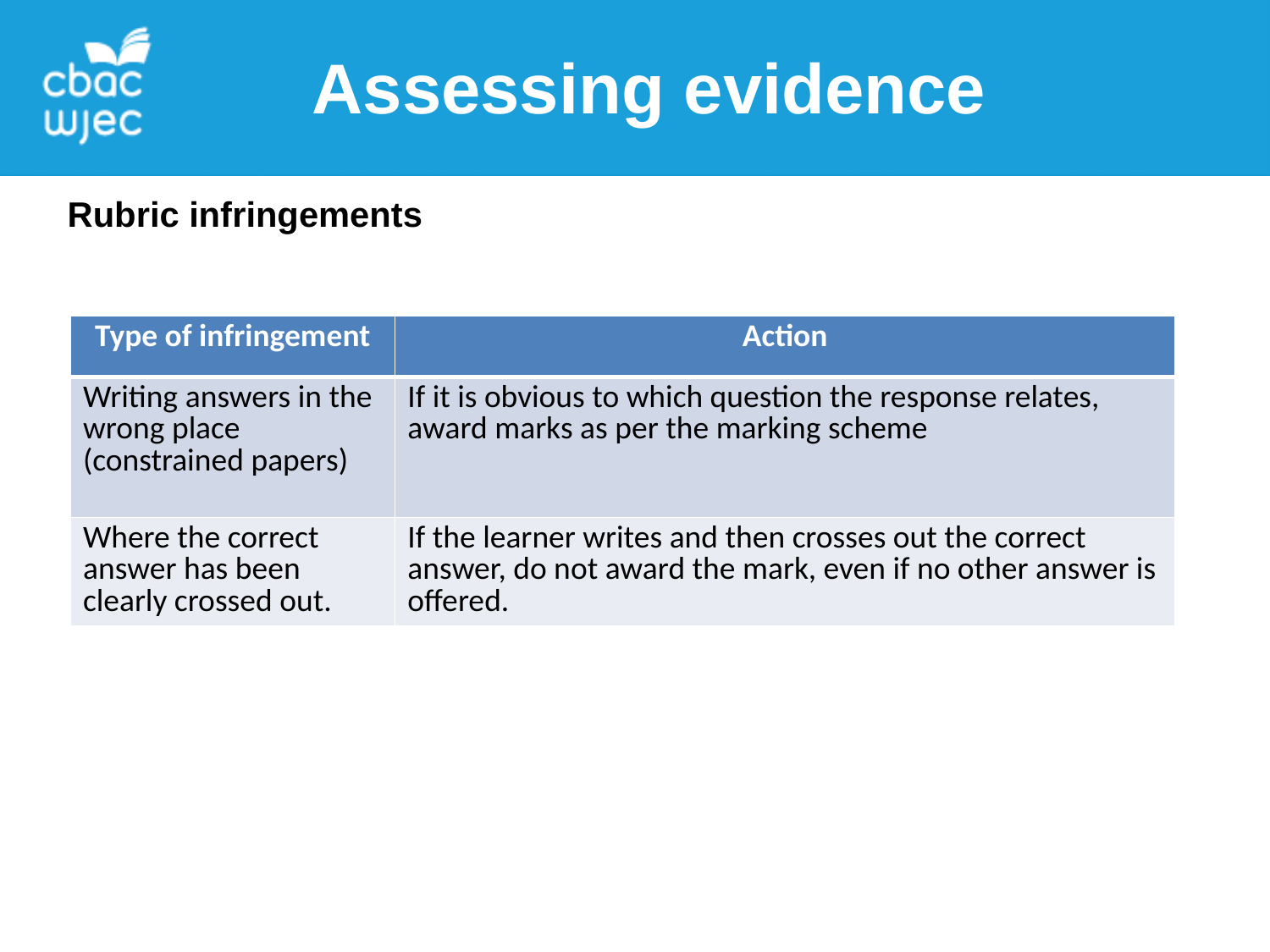

Assessing evidence
Rubric infringements

| Type of infringement | Action |
| --- | --- |
| Writing answers in the wrong place (constrained papers) | If it is obvious to which question the response relates, award marks as per the marking scheme |
| Where the correct answer has been clearly crossed out. | If the learner writes and then crosses out the correct answer, do not award the mark, even if no other answer is offered. |